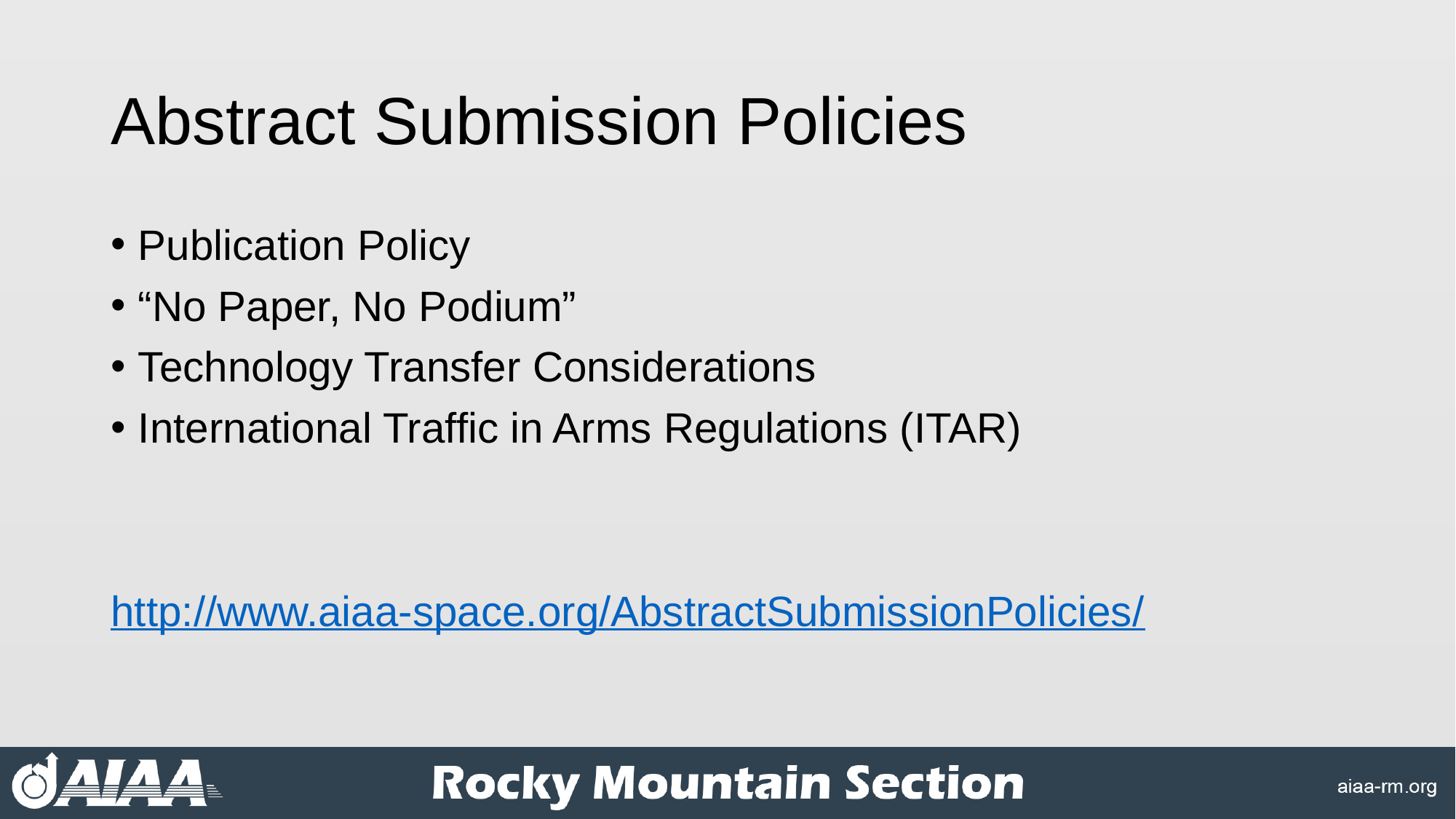

# Abstract Submission Policies
Publication Policy
“No Paper, No Podium”
Technology Transfer Considerations
International Traffic in Arms Regulations (ITAR)

http://www.aiaa-space.org/AbstractSubmissionPolicies/